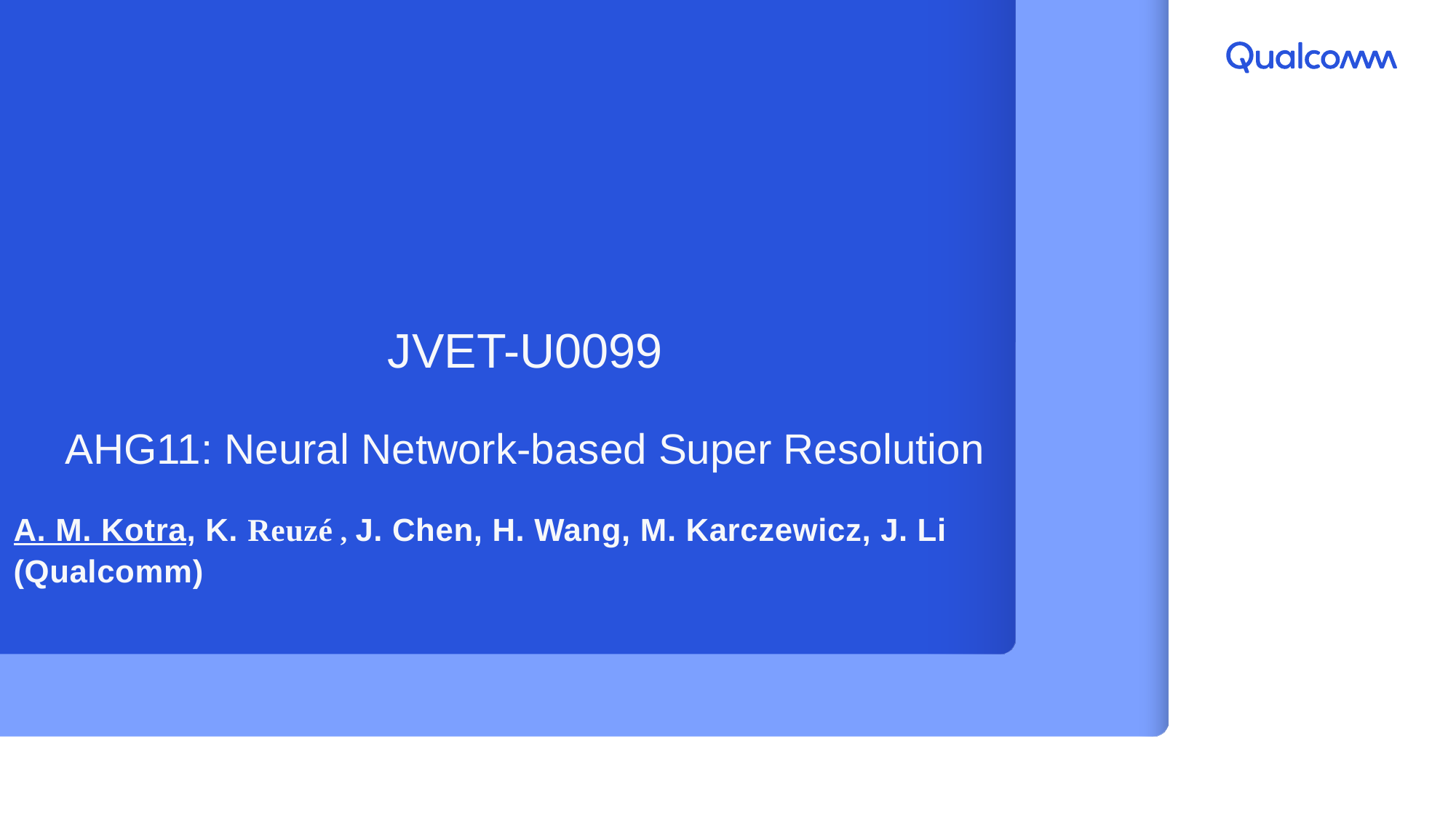

JVET-U0099
AHG11: Neural Network-based Super Resolution
A. M. Kotra, K. Reuzé , J. Chen, H. Wang, M. Karczewicz, J. Li (Qualcomm)